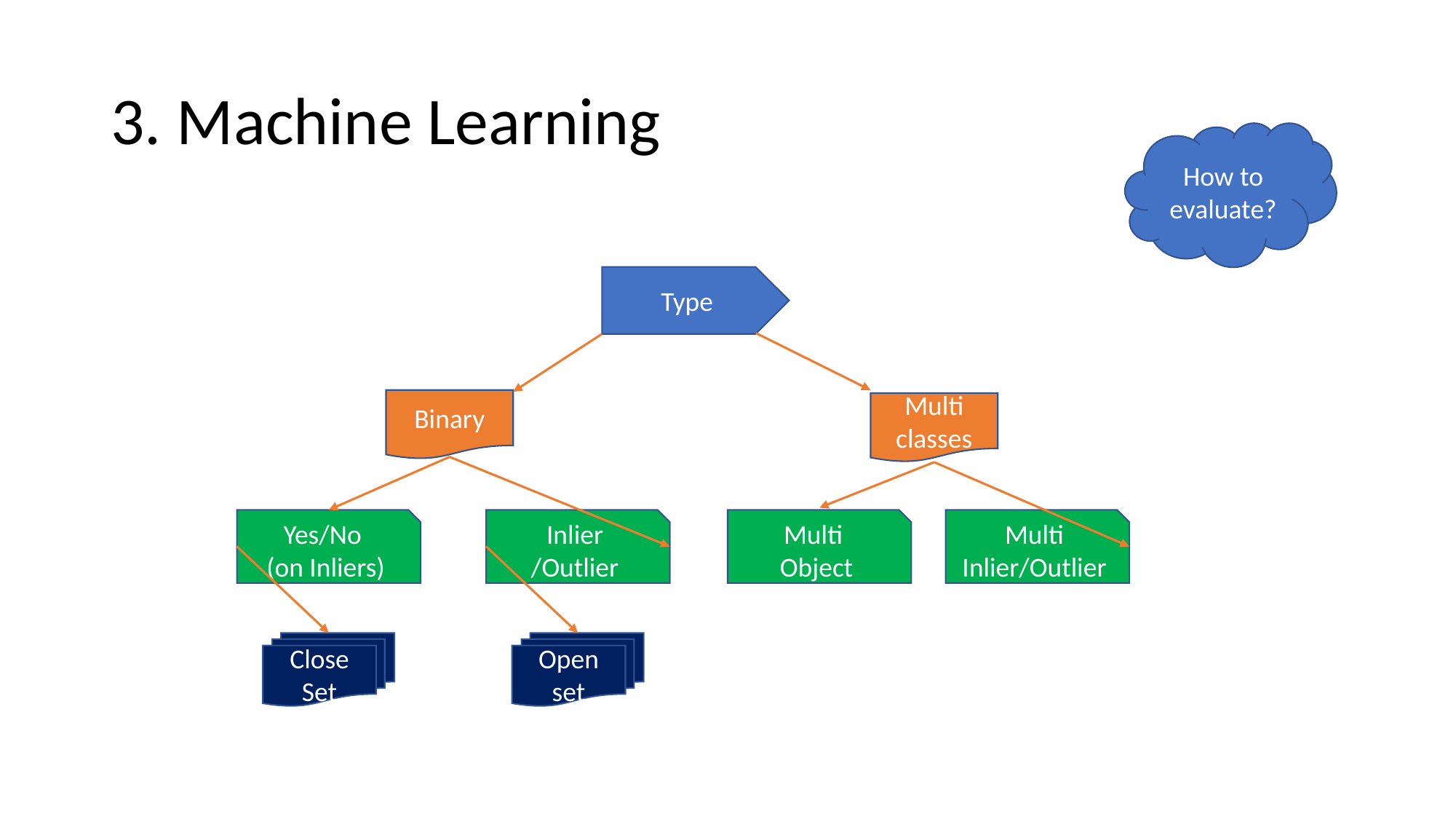

# 3. Machine Learning
How to evaluate?

Type
Binary
Multi classes
Multi
Object
Yes/No
(on Inliers)
Inlier
/Outlier
Multi Inlier/Outlier
Close Set
Open set